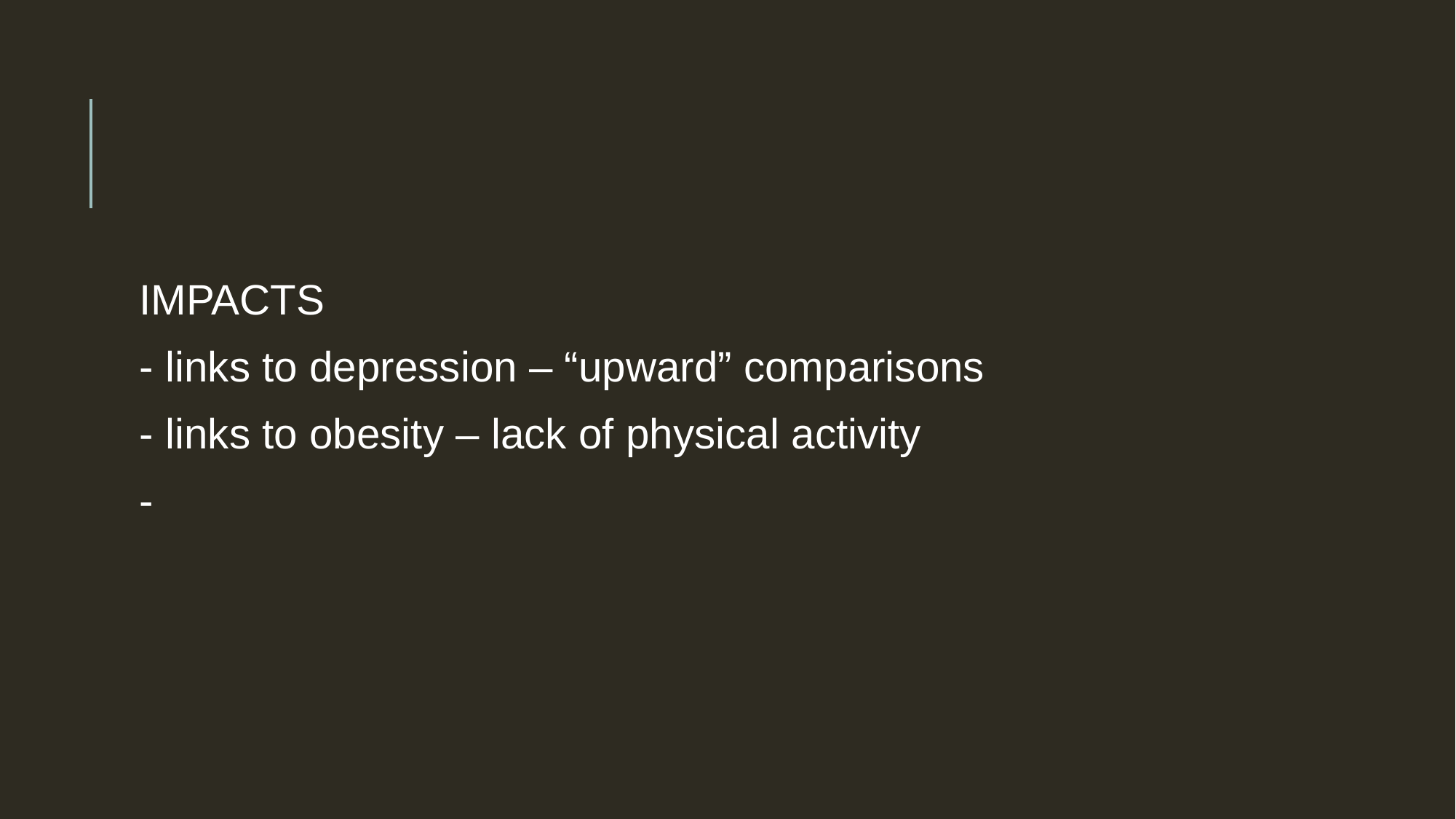

#
IMPACTS
- links to depression – “upward” comparisons
- links to obesity – lack of physical activity
-